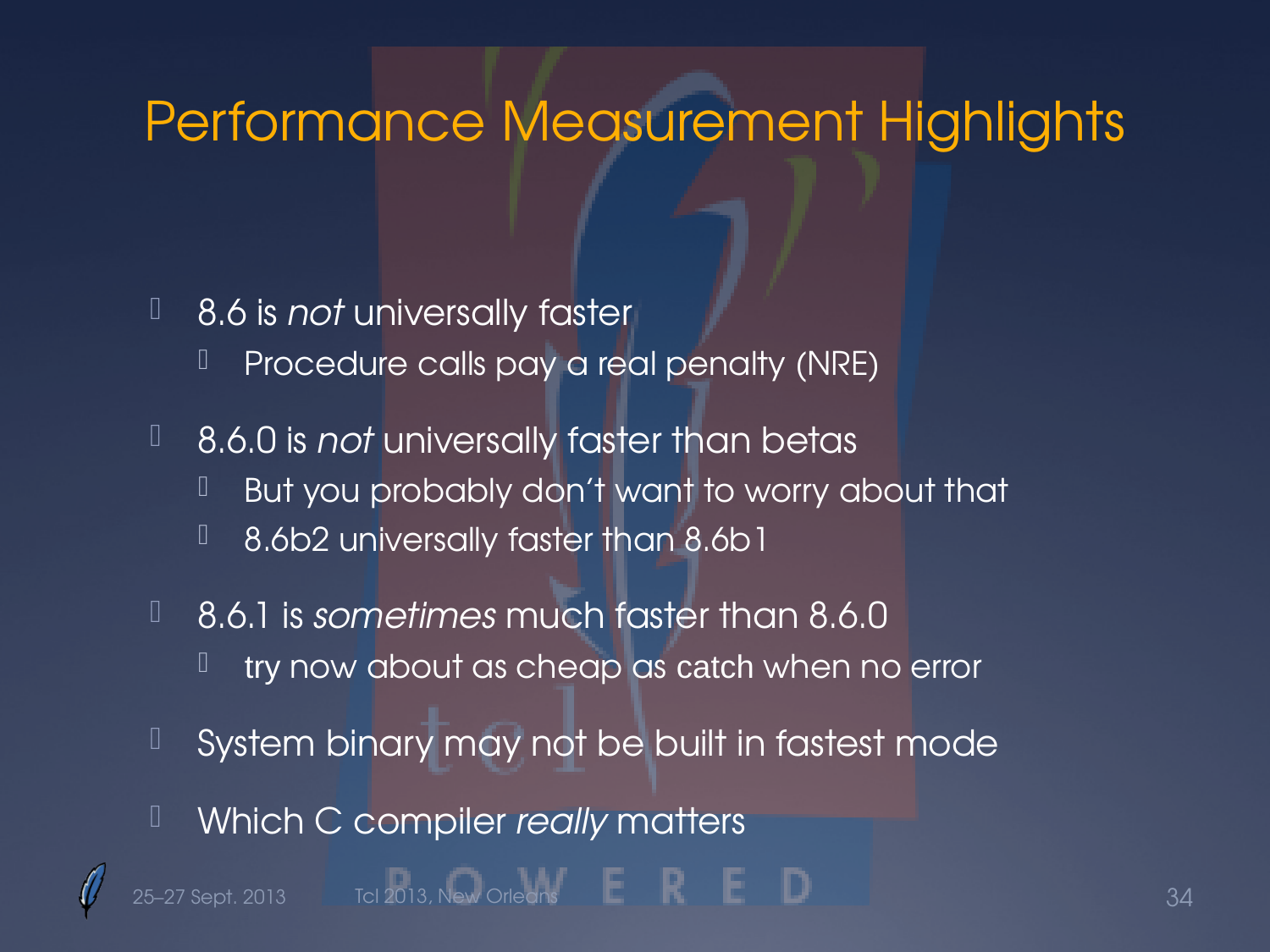

# Performance Measurement Highlights
8.6 is not universally faster
Procedure calls pay a real penalty (NRE)
8.6.0 is not universally faster than betas
But you probably don’t want to worry about that
8.6b2 universally faster than 8.6b1
8.6.1 is sometimes much faster than 8.6.0
try now about as cheap as catch when no error
System binary may not be built in fastest mode
Which C compiler really matters
25–27 Sept. 2013
Tcl 2013, New Orleans
34